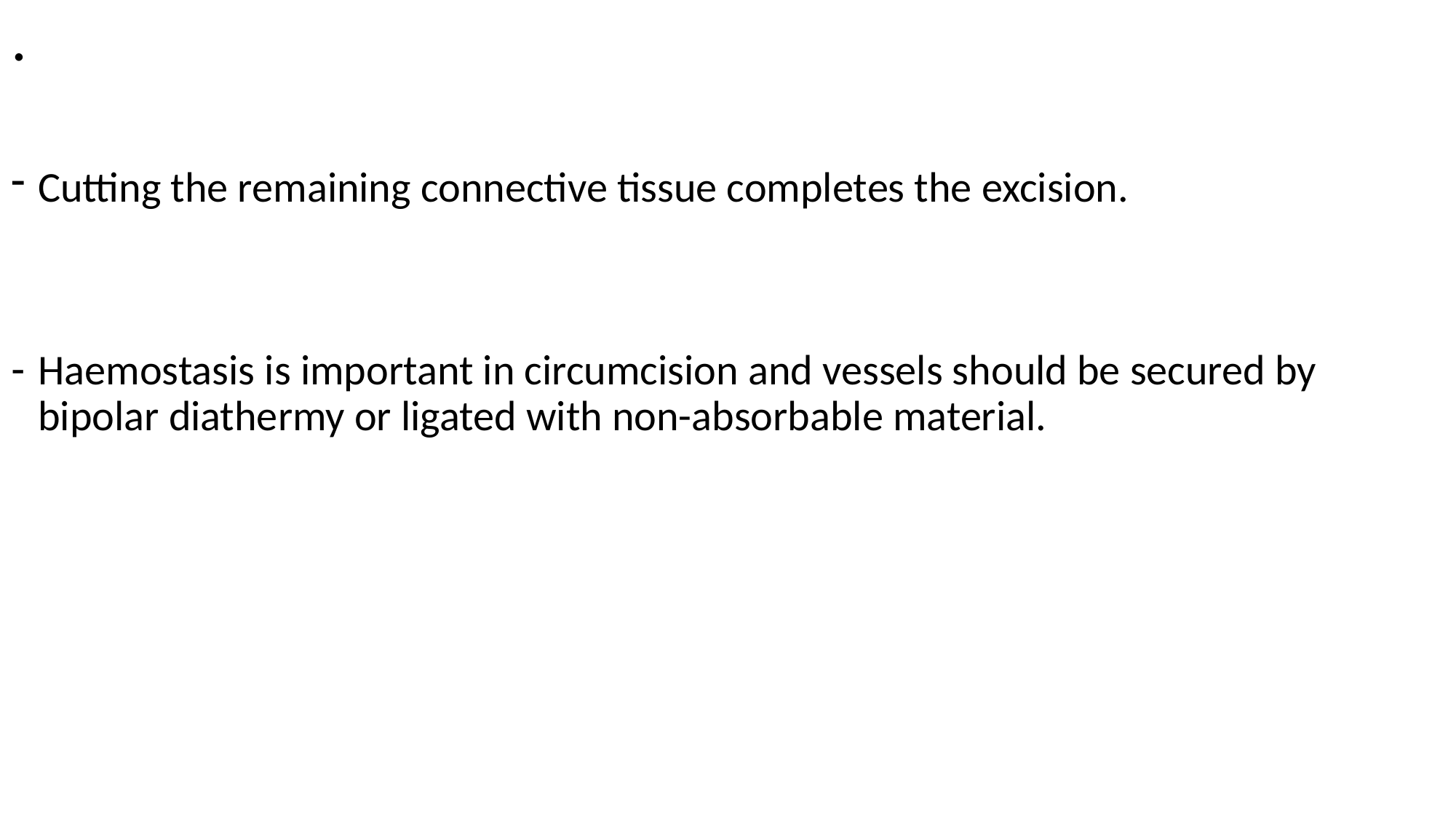

# .

Cutting the remaining connective tissue completes the excision.

Haemostasis is important in circumcision and vessels should be secured by bipolar diathermy or ligated with non-absorbable material.